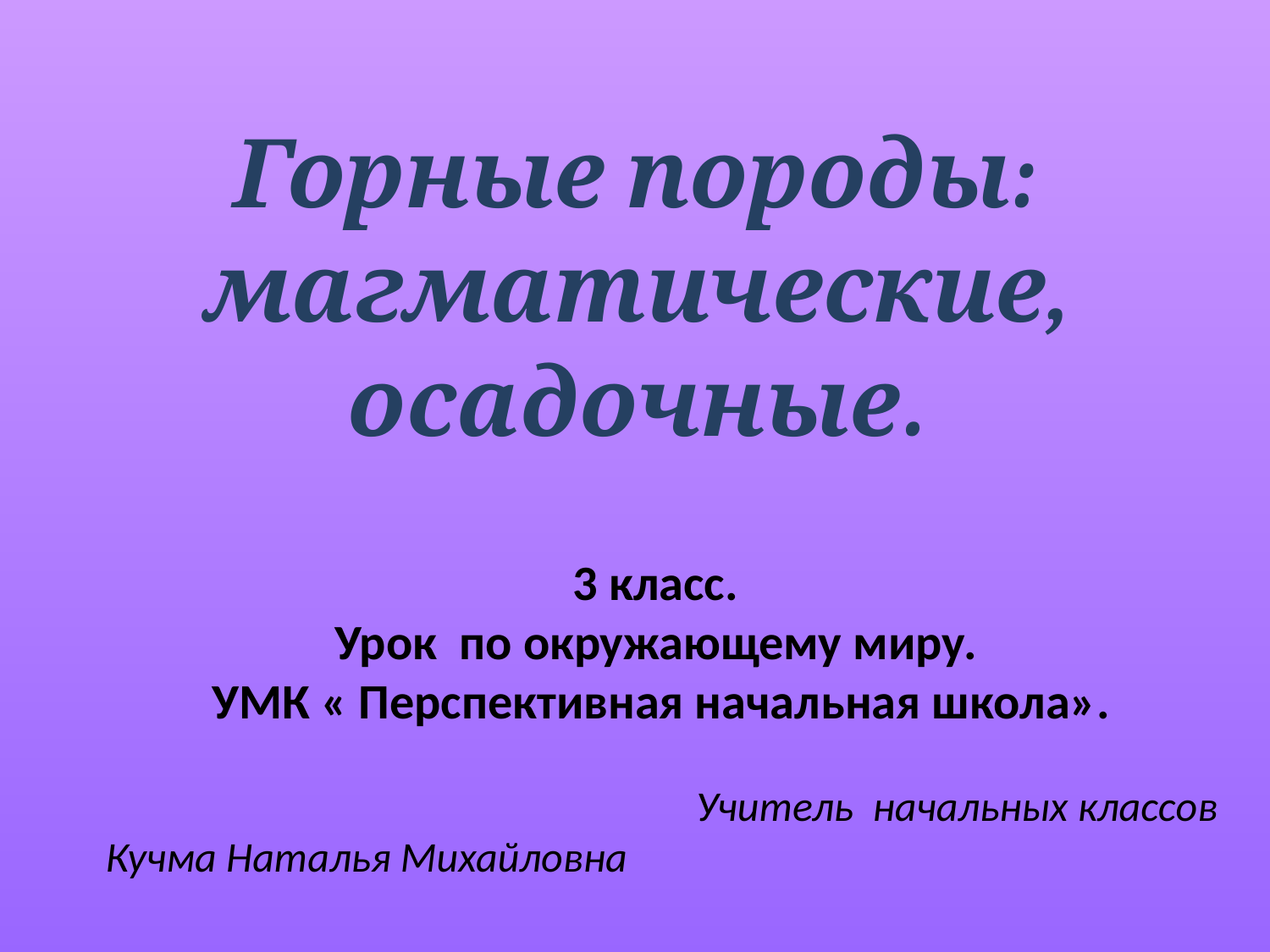

Горные породы: магматические, осадочные.

3 класс.
Урок  по окружающему миру.
УМК « Перспективная начальная школа».

Учитель  начальных классов
 Кучма Наталья Михайловна